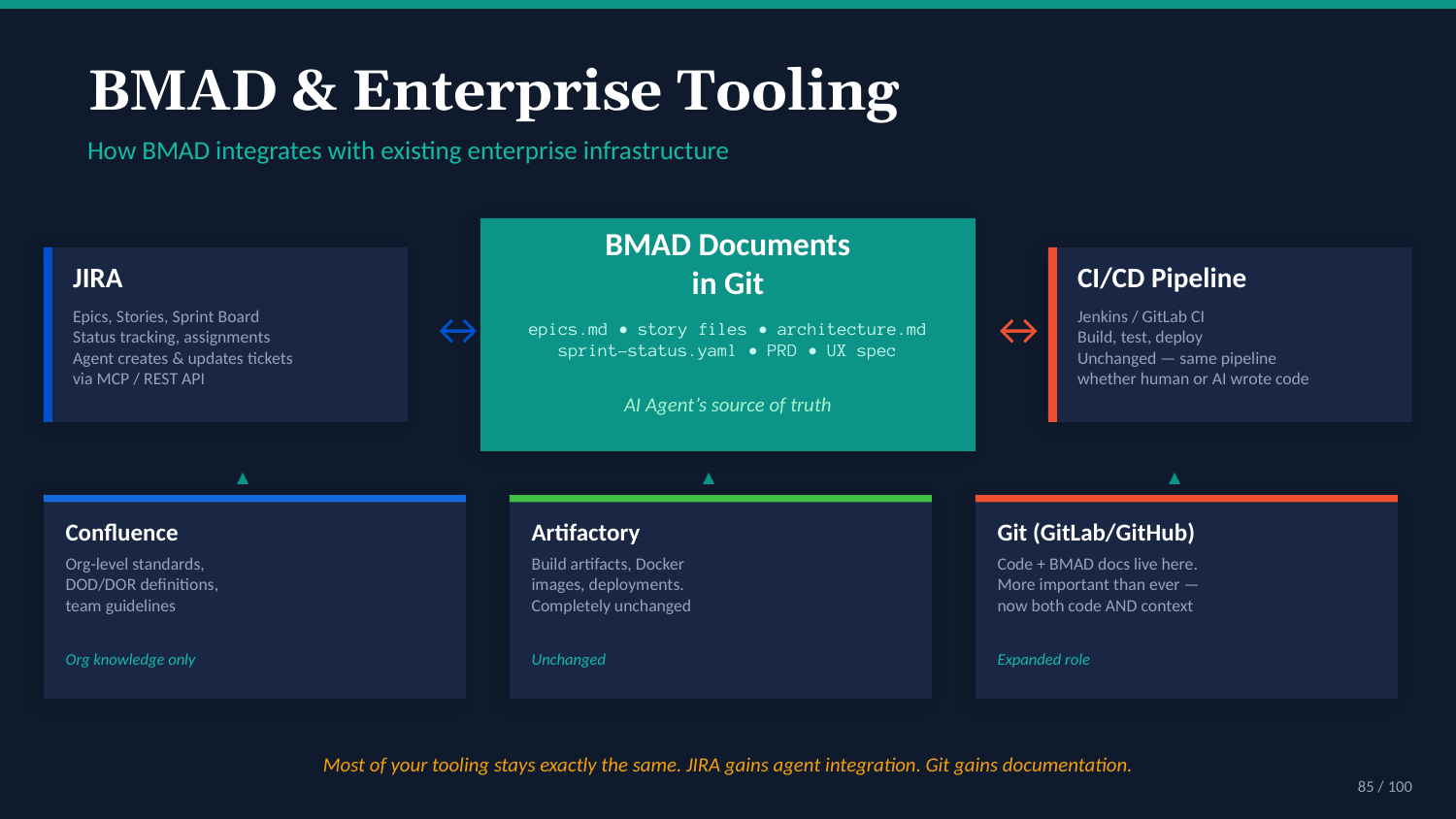

BMAD & Enterprise Tooling
How BMAD integrates with existing enterprise infrastructure

BMAD Documents
in Git

JIRA
CI/CD Pipeline
↔
↔
Epics, Stories, Sprint Board
Status tracking, assignments
Agent creates & updates tickets
via MCP / REST API
epics.md • story files • architecture.md
sprint-status.yaml • PRD • UX spec
Jenkins / GitLab CI
Build, test, deploy
Unchanged — same pipeline
whether human or AI wrote code
AI Agent’s source of truth
▲
▲
▲

Confluence
Artifactory
Git (GitLab/GitHub)
Org-level standards,
DOD/DOR definitions,
team guidelines
Build artifacts, Docker
images, deployments.
Completely unchanged
Code + BMAD docs live here.
More important than ever —
now both code AND context
Org knowledge only
Unchanged
Expanded role
Most of your tooling stays exactly the same. JIRA gains agent integration. Git gains documentation.
85 / 100